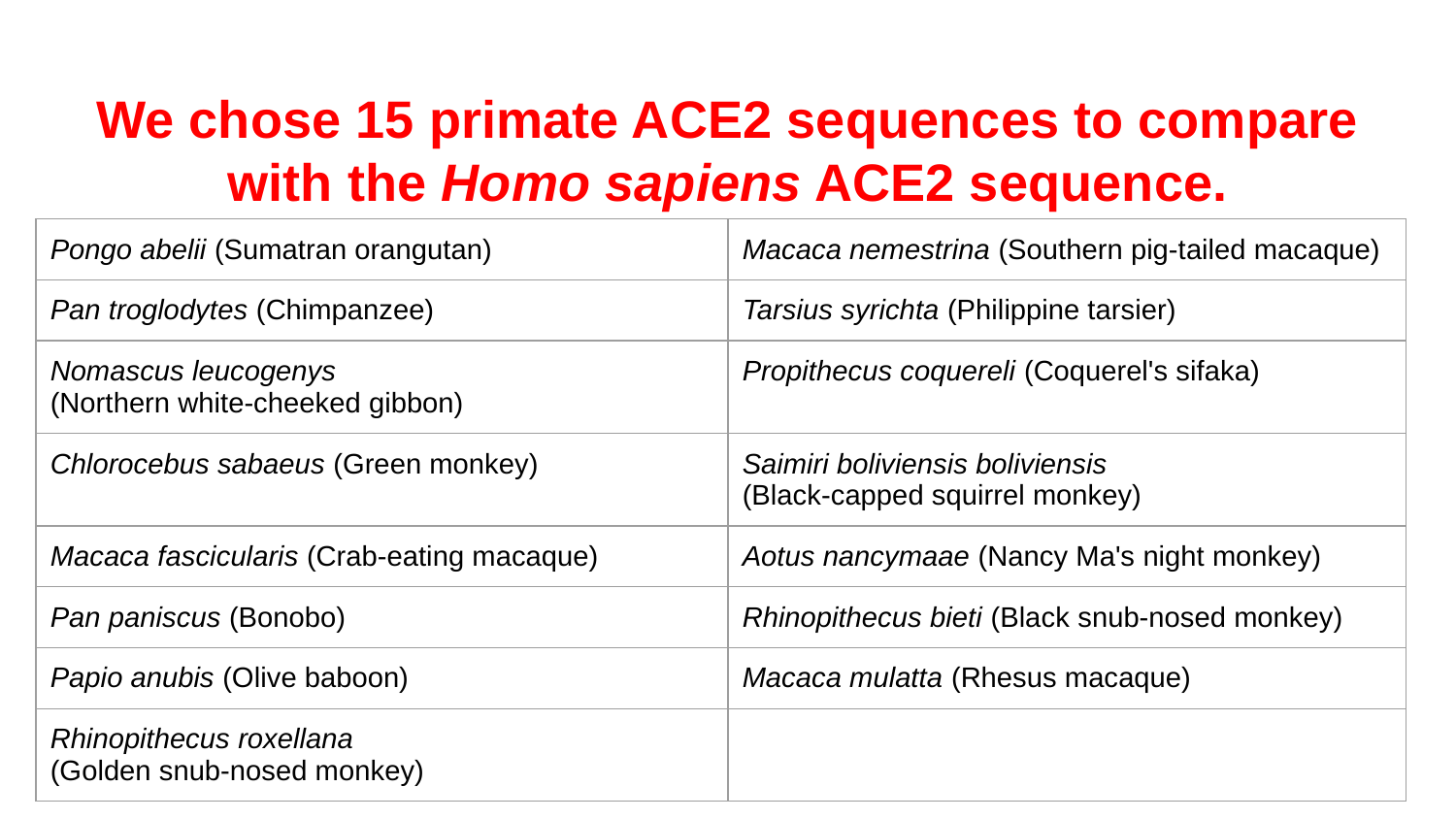

# We chose 15 primate ACE2 sequences to compare with the Homo sapiens ACE2 sequence.
| Pongo abelii (Sumatran orangutan) | Macaca nemestrina (Southern pig-tailed macaque) |
| --- | --- |
| Pan troglodytes (Chimpanzee) | Tarsius syrichta (Philippine tarsier) |
| Nomascus leucogenys (Northern white-cheeked gibbon) | Propithecus coquereli (Coquerel's sifaka) |
| Chlorocebus sabaeus (Green monkey) | Saimiri boliviensis boliviensis (Black-capped squirrel monkey) |
| Macaca fascicularis (Crab-eating macaque) | Aotus nancymaae (Nancy Ma's night monkey) |
| Pan paniscus (Bonobo) | Rhinopithecus bieti (Black snub-nosed monkey) |
| Papio anubis (Olive baboon) | Macaca mulatta (Rhesus macaque) |
| Rhinopithecus roxellana (Golden snub-nosed monkey) |  |